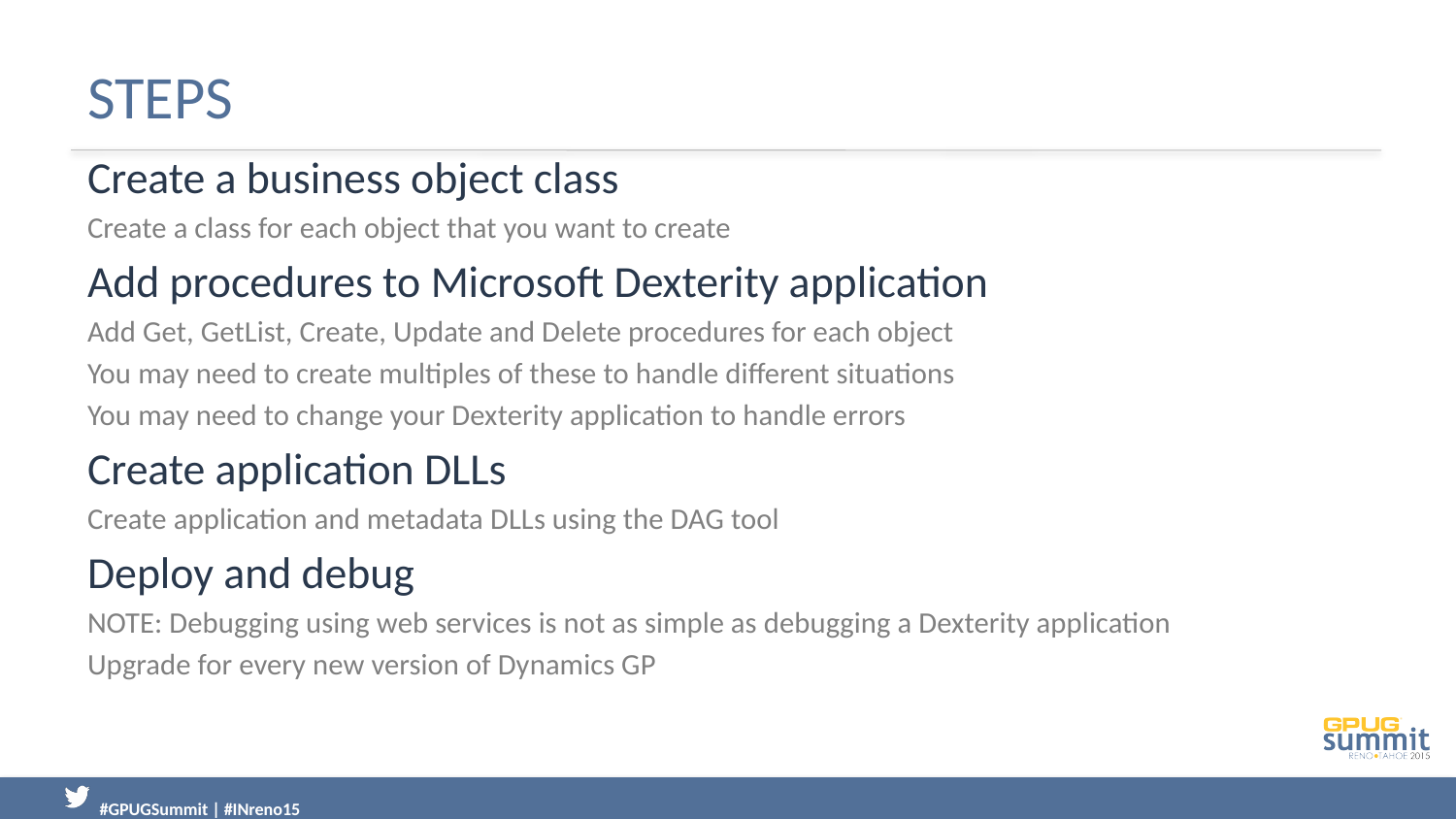

# STEPS
Create a business object class
Create a class for each object that you want to create
Add procedures to Microsoft Dexterity application
Add Get, GetList, Create, Update and Delete procedures for each object
You may need to create multiples of these to handle different situations
You may need to change your Dexterity application to handle errors
Create application DLLs
Create application and metadata DLLs using the DAG tool
Deploy and debug
NOTE: Debugging using web services is not as simple as debugging a Dexterity application
Upgrade for every new version of Dynamics GP